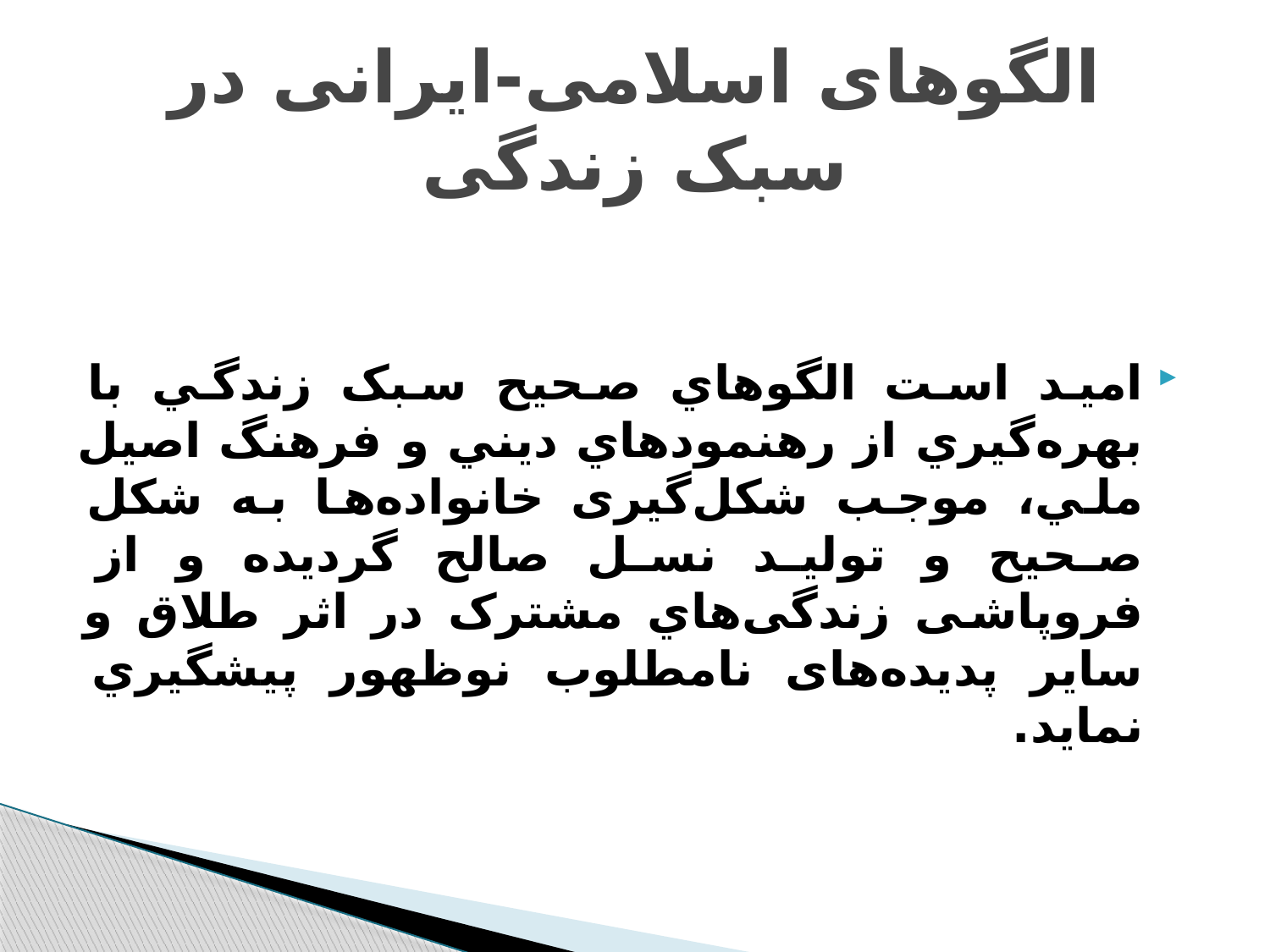

# الگوهای اسلامی-ایرانی در سبک زندگی
اميد است الگوهاي صحيح سبک زندگي با بهره‌گيري از رهنمودهاي ديني و فرهنگ اصيل ملي، موجب شکل‌گیری خانواده‌ها به شکل صحیح و توليد نسل صالح گرديده و از فروپاشی زندگی‌هاي مشترک در اثر طلاق و سایر پدیده‌های نامطلوب نوظهور پيشگيري نمايد.